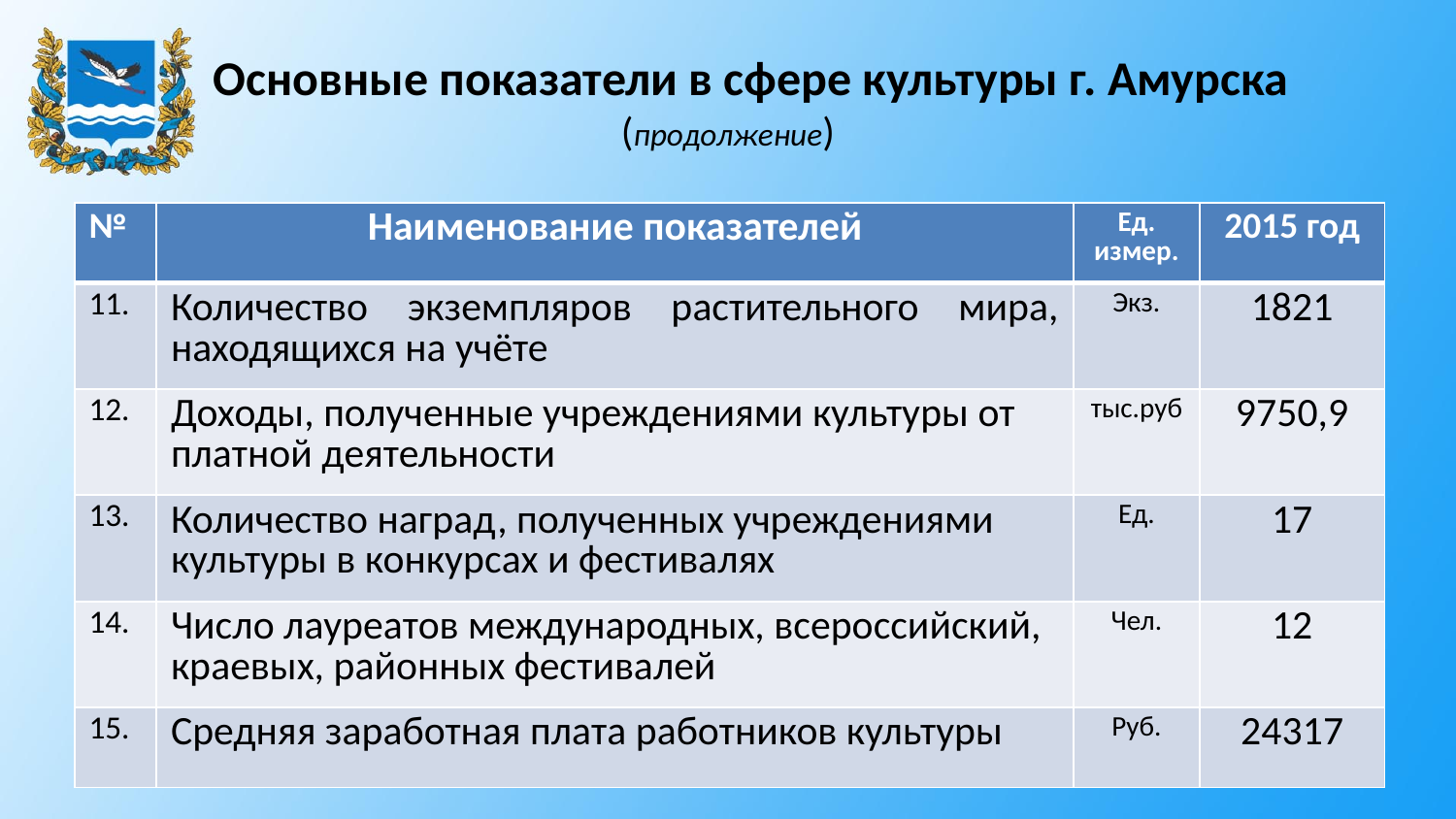

# Основные показатели в сфере культуры г. Амурска (продолжение)
| № | Наименование показателей | Ед. измер. | 2015 год |
| --- | --- | --- | --- |
| 11. | Количество экземпляров растительного мира, находящихся на учёте | Экз. | 1821 |
| 12. | Доходы, полученные учреждениями культуры от платной деятельности | тыс.руб | 9750,9 |
| 13. | Количество наград, полученных учреждениями культуры в конкурсах и фестивалях | Ед. | 17 |
| 14. | Число лауреатов международных, всероссийский, краевых, районных фестивалей | Чел. | 12 |
| 15. | Средняя заработная плата работников культуры | Руб. | 24317 |